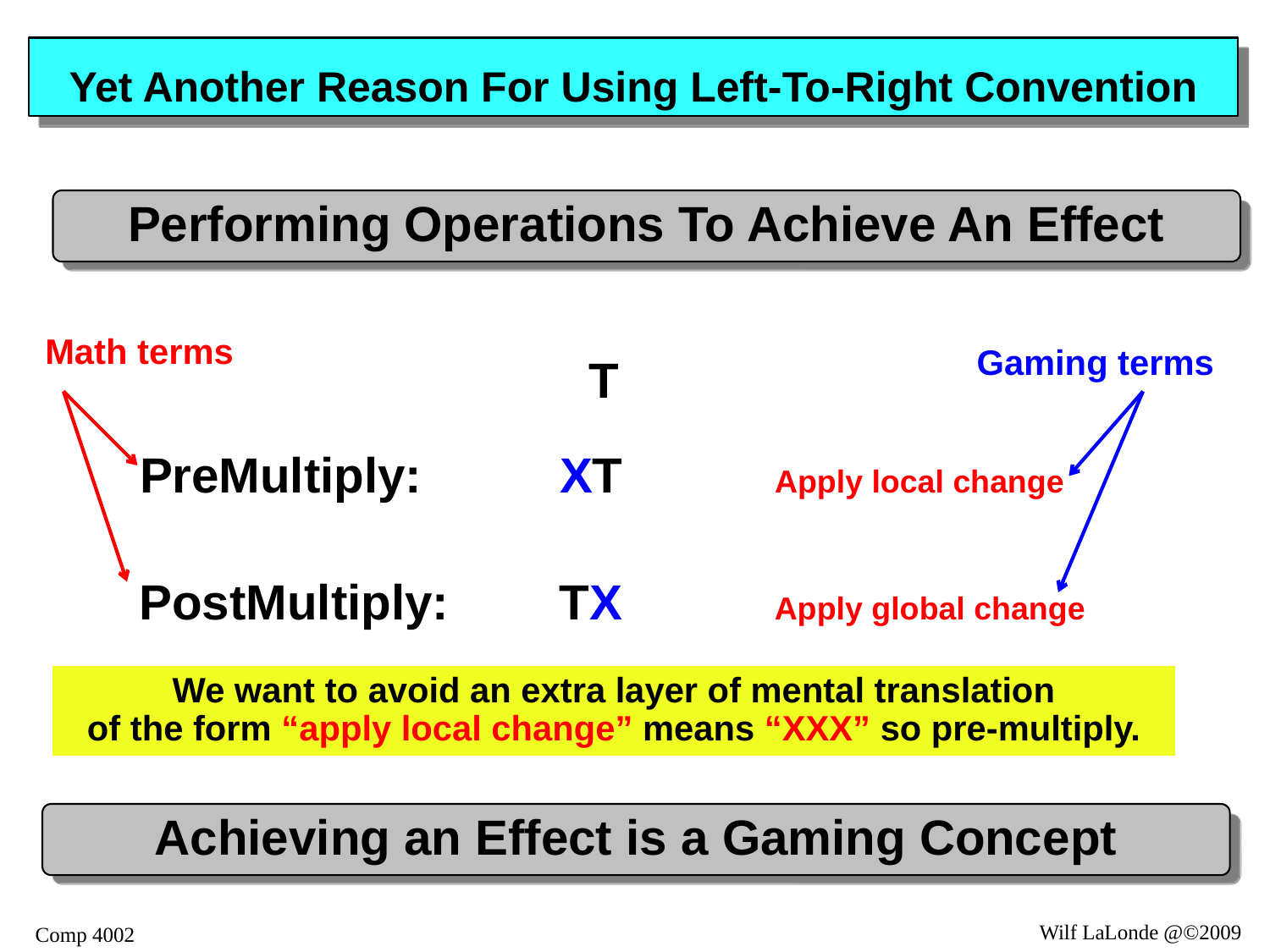

# Yet Another Reason For Using Left-To-Right Convention
Performing Operations To Achieve An Effect
Math terms
Gaming terms
T
PreMultiply:          XT		Apply local change
PostMultiply:        TX		Apply global change
We want to avoid an extra layer of mental translation
of the form “apply local change” means “XXX” so pre-multiply.
Achieving an Effect is a Gaming Concept